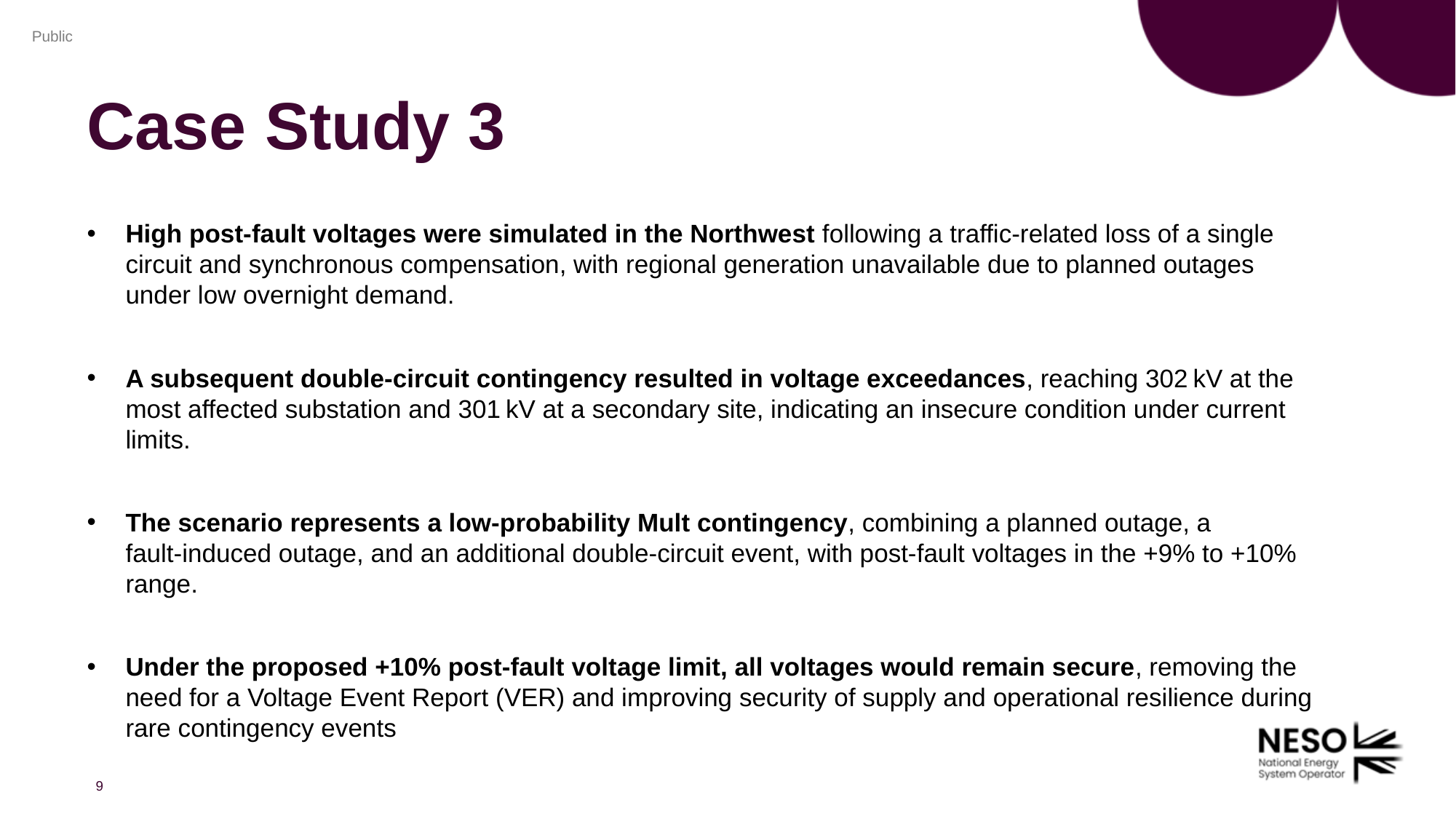

# Case Study 3
High post‑fault voltages were simulated in the Northwest following a traffic‑related loss of a single circuit and synchronous compensation, with regional generation unavailable due to planned outages under low overnight demand.

A subsequent double‑circuit contingency resulted in voltage exceedances, reaching 302 kV at the most affected substation and 301 kV at a secondary site, indicating an insecure condition under current limits.

The scenario represents a low‑probability Mult contingency, combining a planned outage, a fault‑induced outage, and an additional double‑circuit event, with post‑fault voltages in the +9% to +10% range.

Under the proposed +10% post‑fault voltage limit, all voltages would remain secure, removing the need for a Voltage Event Report (VER) and improving security of supply and operational resilience during rare contingency events